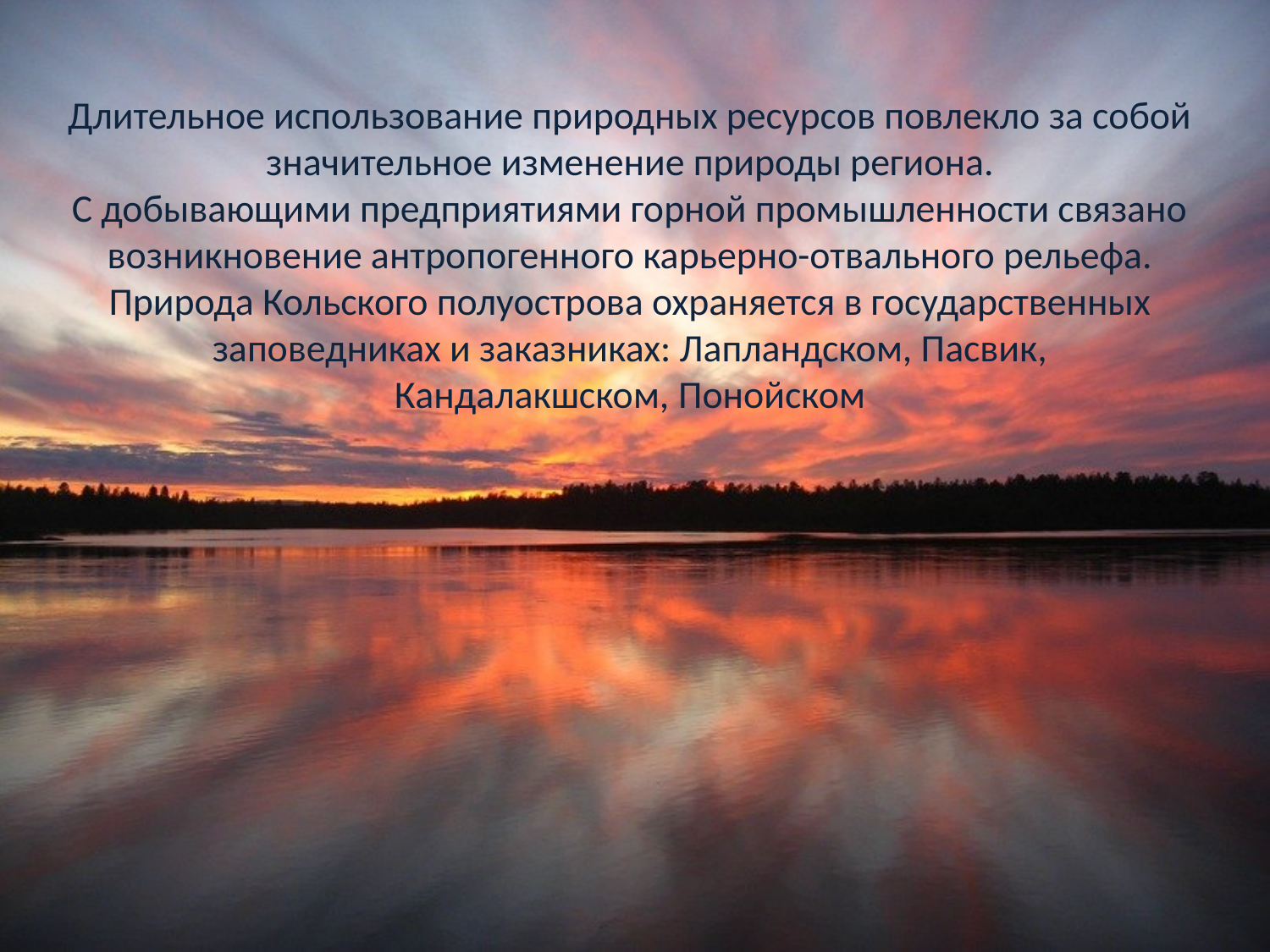

# Длительное использование природных ресурсов повлекло за собой значительное изменение природы региона. С добывающими предприятиями горной промышленности связано возникновение антропогенного карьерно-отвального рельефа. Природа Кольского полуострова охраняется в государственных заповедниках и заказниках: Лапландском, Пасвик, Кандалакшском, Понойском